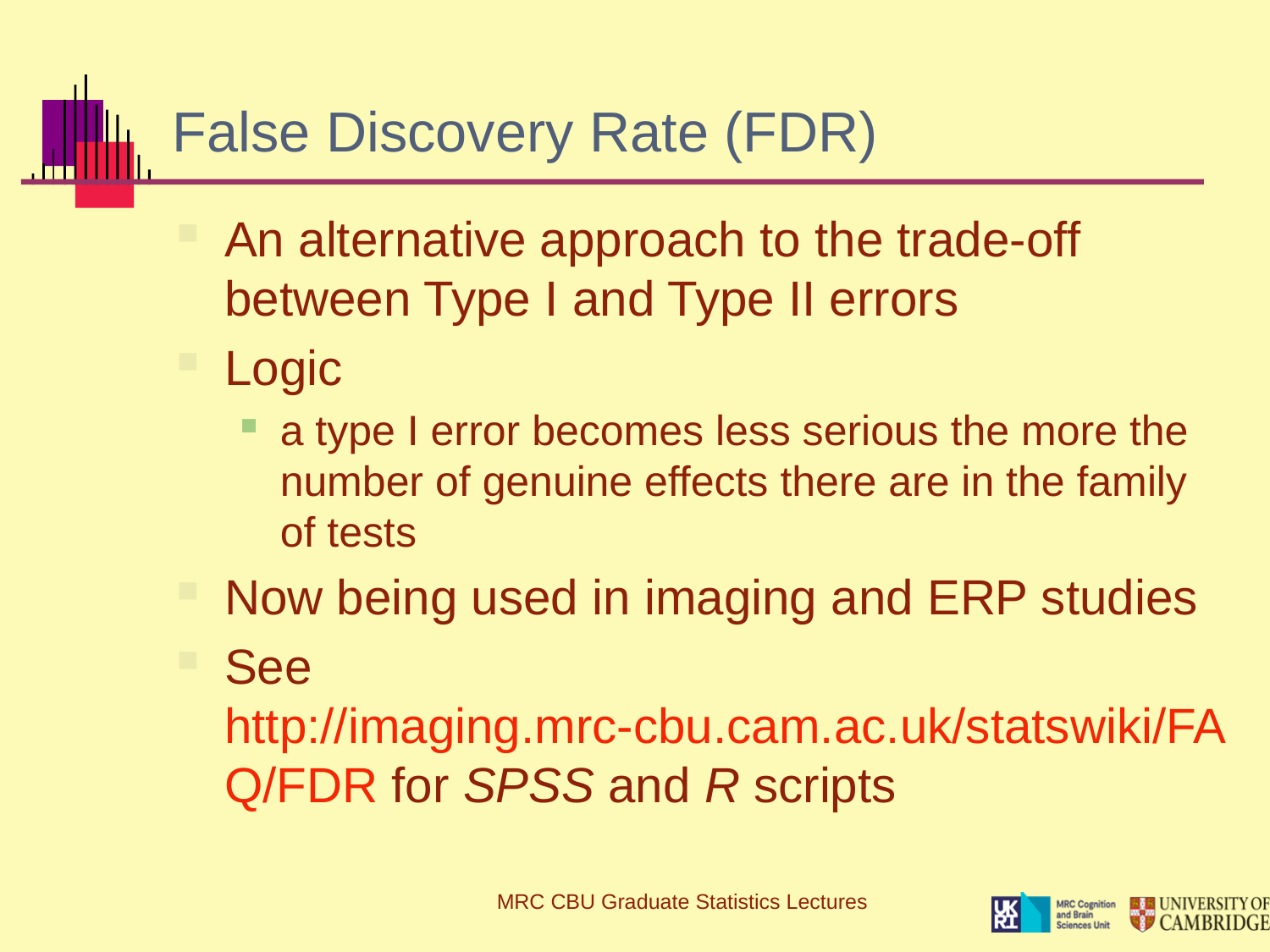

# False Discovery Rate (FDR)
An alternative approach to the trade-off between Type I and Type II errors
Logic
a type I error becomes less serious the more the number of genuine effects there are in the family of tests
Now being used in imaging and ERP studies
See http://imaging.mrc-cbu.cam.ac.uk/statswiki/FAQ/FDR for SPSS and R scripts

MRC CBU Graduate Statistics Lectures